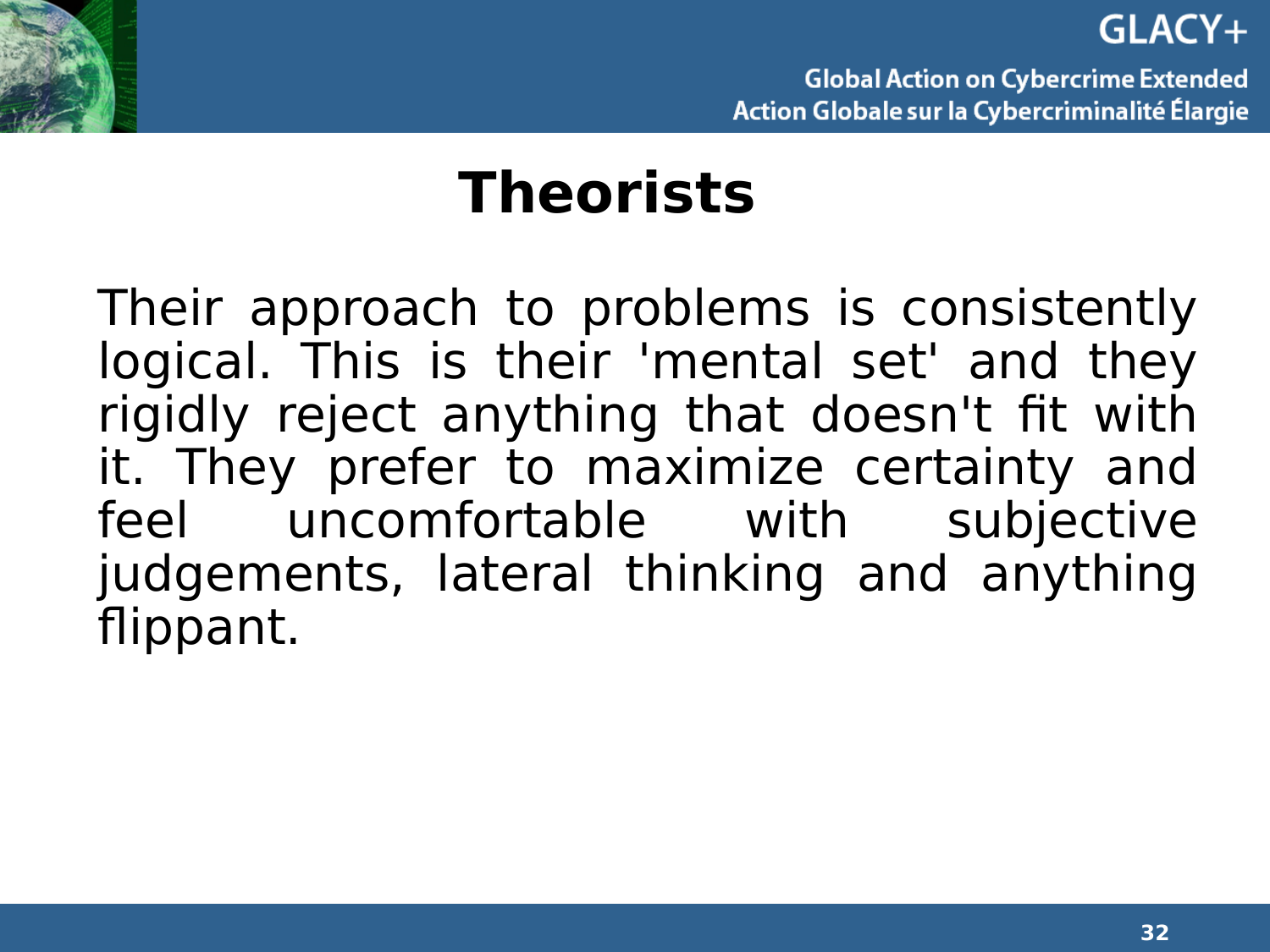

# Theorists
Their approach to problems is consistently logical. This is their 'mental set' and they rigidly reject anything that doesn't fit with it. They prefer to maximize certainty and feel uncomfortable with subjective judgements, lateral thinking and anything flippant.
32